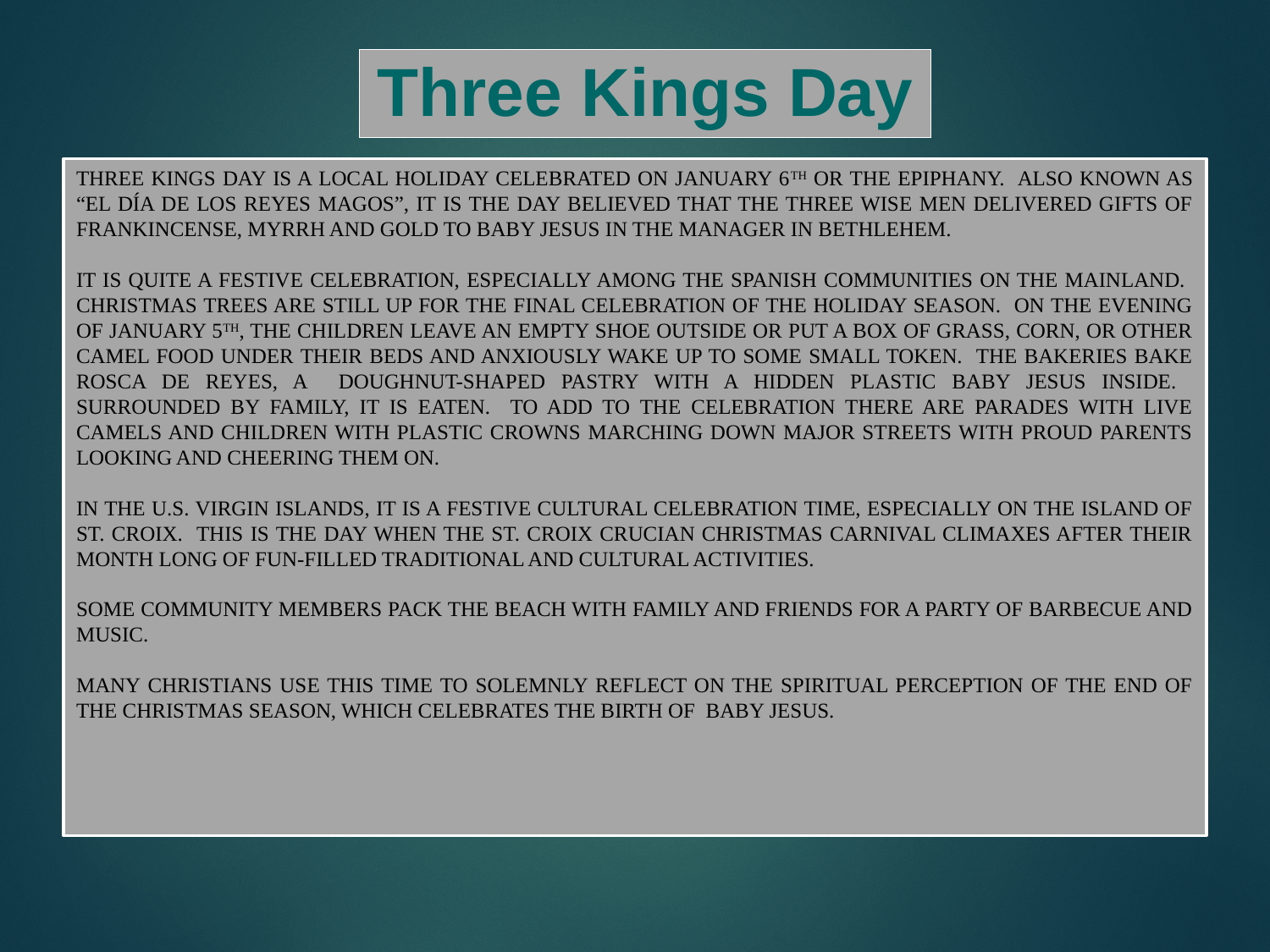

Three Kings Day
Three Kings Day is a local holiday celebrated on January 6th or the Epiphany.  Also known as “El Día de los Reyes Magos”, it is the day believed that The Three Wise Men delivered gifts of frankincense, myrrh and gold to Baby Jesus in the manager in Bethlehem.

It is quite a festive celebration, especially among the Spanish communities on the mainland.  Christmas trees are still up for the final celebration of the holiday season.  On the evening of January 5th, the children leave an empty shoe outside or put a box of grass, corn, or other camel food under their beds and anxiously wake up to some small token.  The bakeries bake Rosca de Reyes, a  doughnut-shaped pastry with a hidden plastic Baby Jesus inside.  Surrounded by family, it is eaten.  To add to the celebration there are parades with live camels and children with plastic crowns marching down major streets with proud parents looking and cheering them on.

In the U.S. Virgin Islands, it is a festive cultural celebration time, especially on the island of St. Croix.  This is the day when the St. Croix Crucian Christmas Carnival climaxes after their month long of fun-filled traditional and cultural activities.

Some community members pack the beach with family and friends for a party of barbecue and music.

Many Christians use this time to solemnly reflect on the spiritual perception of the end of the Christmas Season, which celebrates the birth of  Baby Jesus.